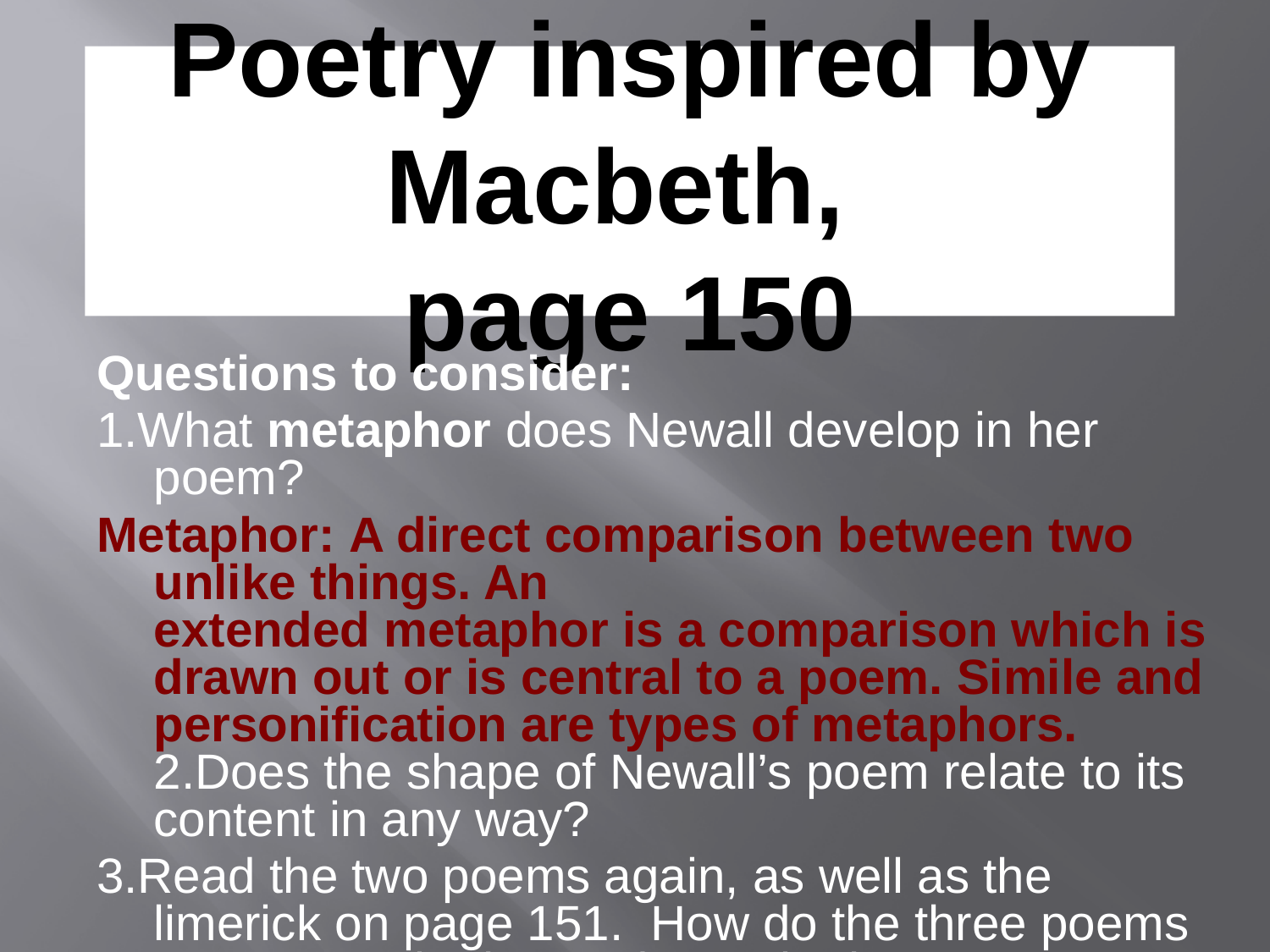

# Poetry inspired by Macbeth, page 150
Questions to consider:
1.What metaphor does Newall develop in her poem?
Metaphor: A direct comparison between two unlike things. An
extended metaphor is a comparison which is drawn out or is central to a poem. Simile and personification are types of metaphors.
2.Does the shape of Newall’s poem relate to its content in any way?
3.Read the two poems again, as well as the limerick on page 151.  How do the three poems portray Macbeth?  Lady Macbeth?